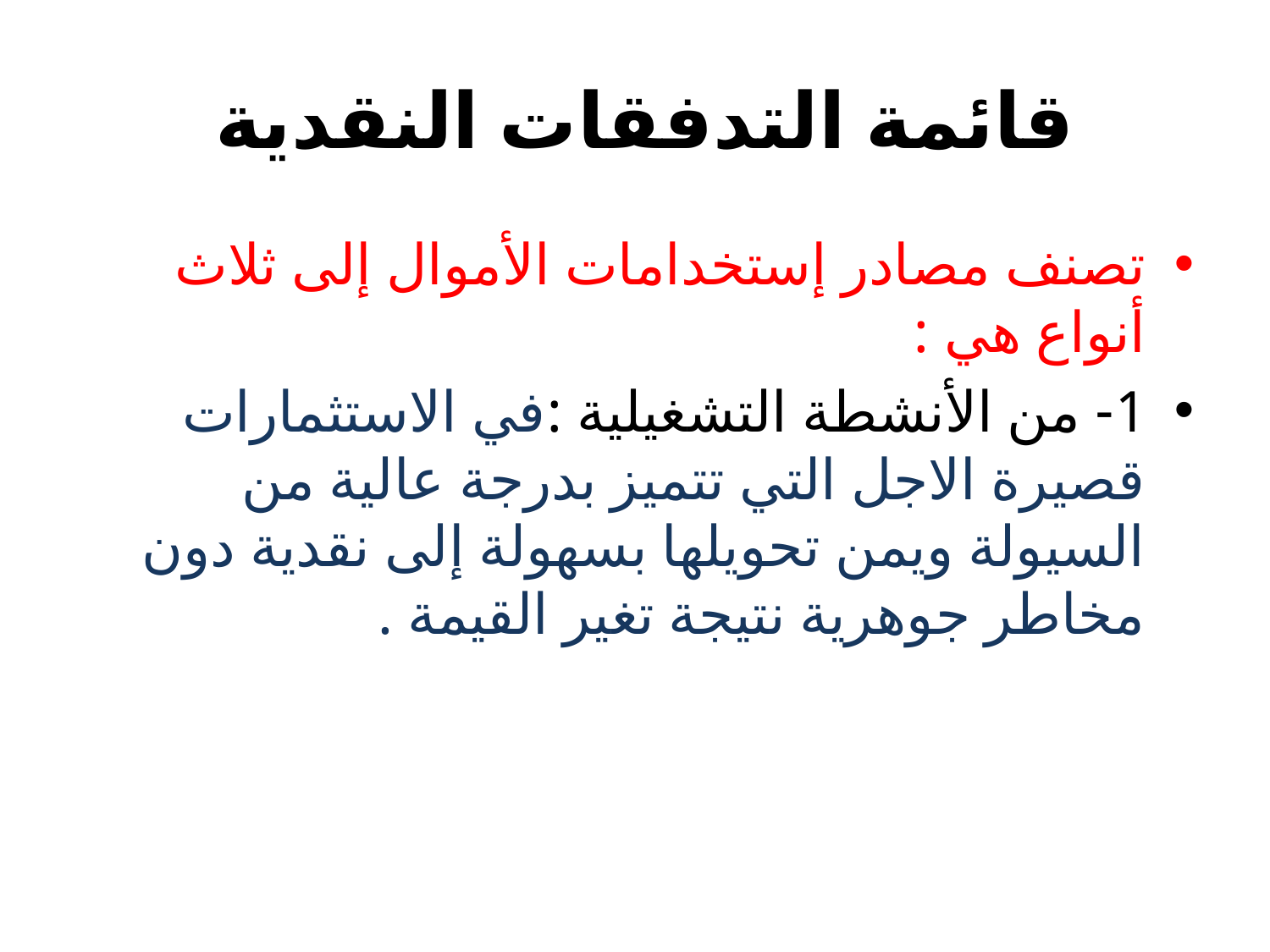

# قائمة التدفقات النقدية
تصنف مصادر إستخدامات الأموال إلى ثلاث أنواع هي :
1- من الأنشطة التشغيلية :في الاستثمارات قصيرة الاجل التي تتميز بدرجة عالية من السيولة ويمن تحويلها بسهولة إلى نقدية دون مخاطر جوهرية نتيجة تغير القيمة .